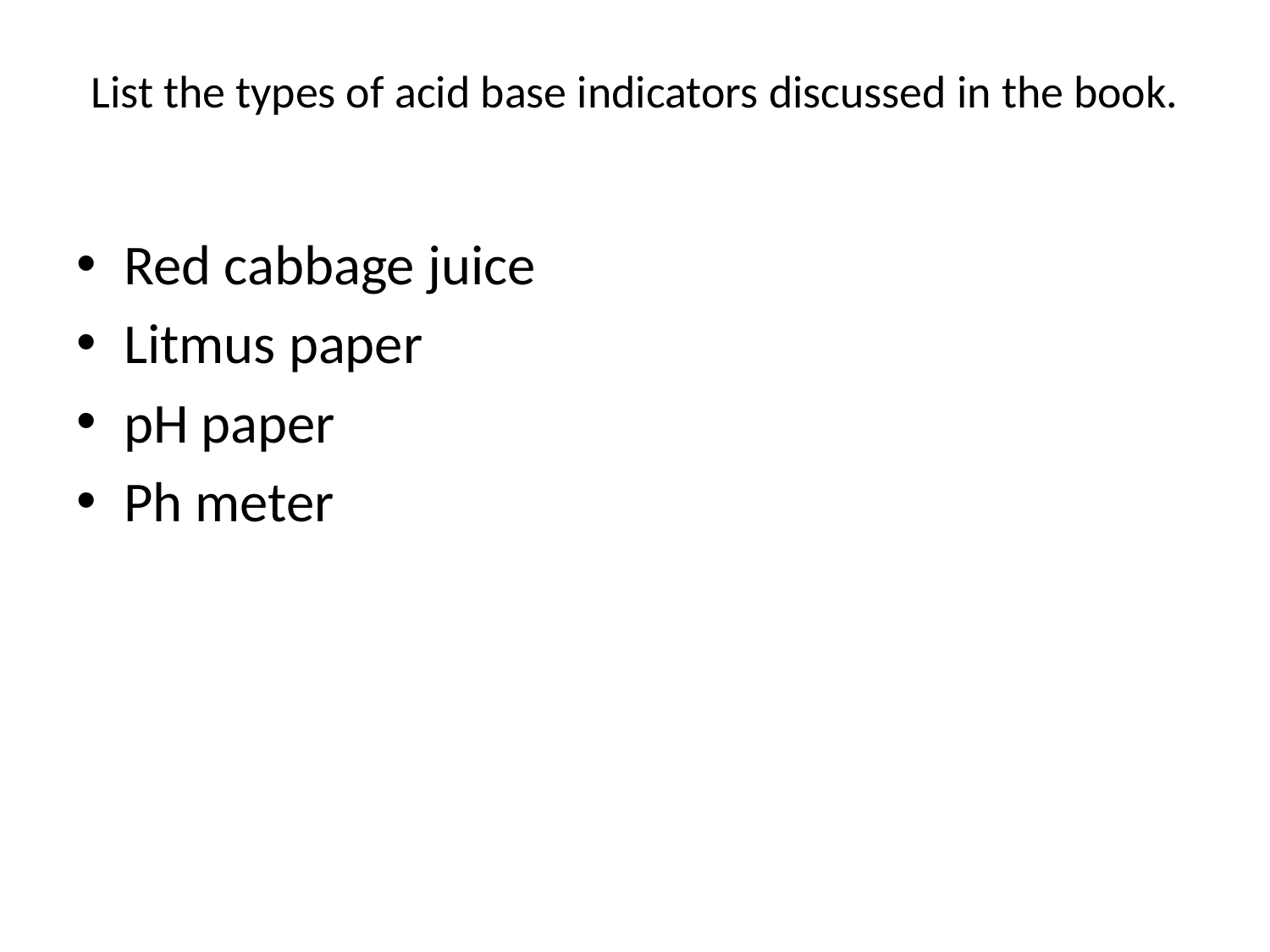

# List the types of acid base indicators discussed in the book.
Red cabbage juice
Litmus paper
pH paper
Ph meter